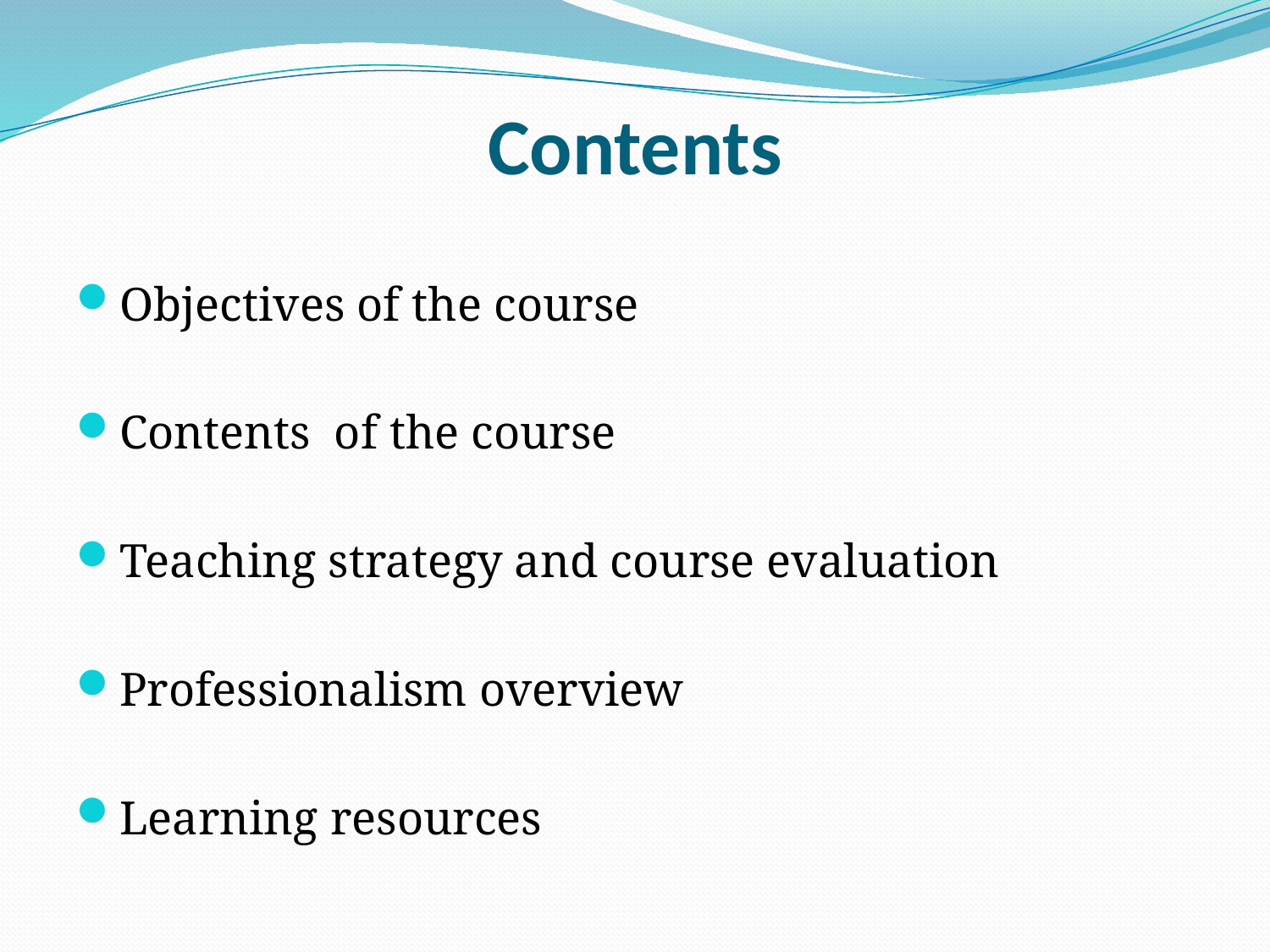

# Contents
Objectives of the course

Contents  of the course

Teaching strategy and course evaluation

Professionalism overview

Learning resources